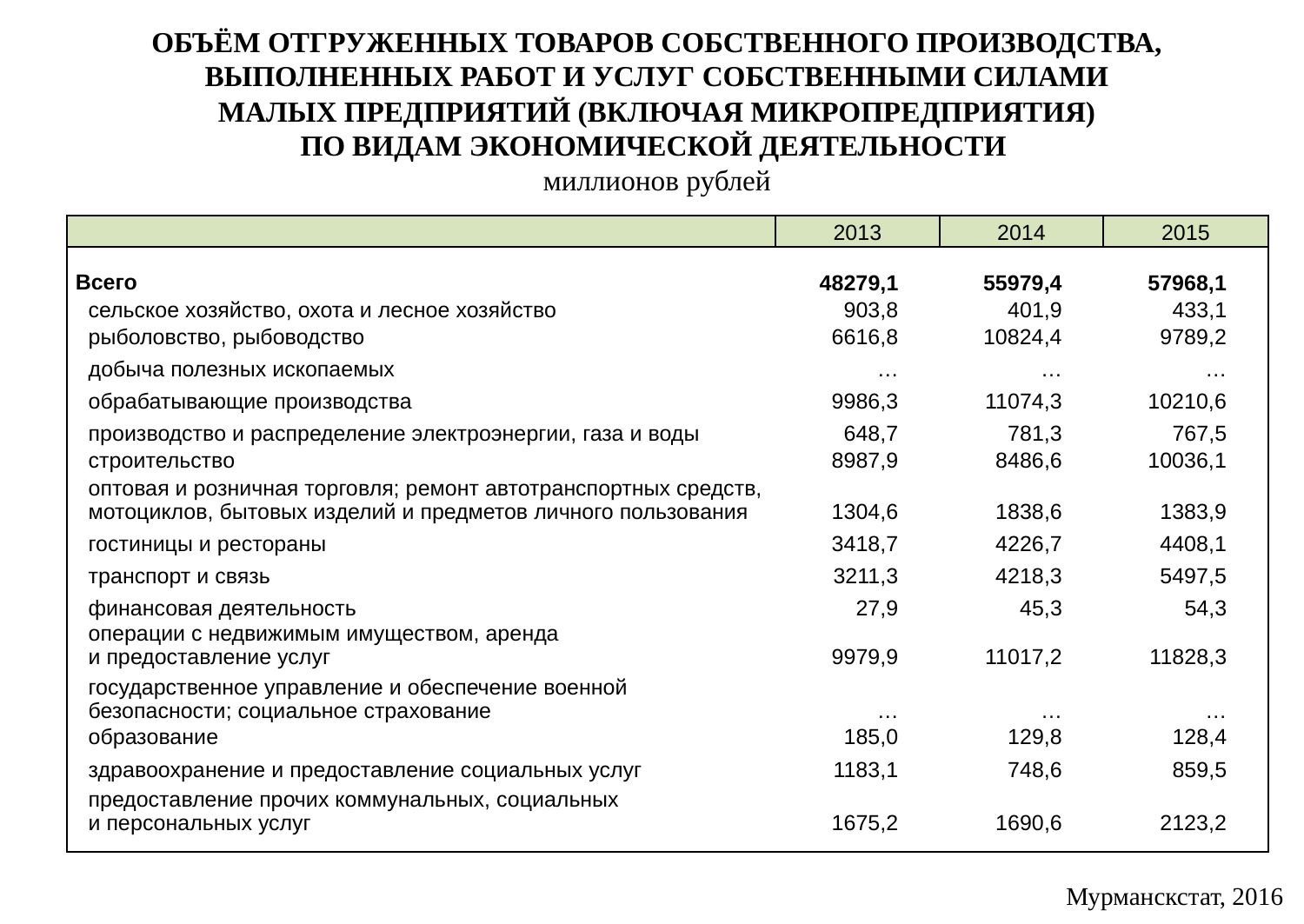

ОБЪЁМ ОТГРУЖЕННЫХ ТОВАРОВ СОБСТВЕННОГО ПРОИЗВОДСТВА, ВЫПОЛНЕННЫХ РАБОТ И УСЛУГ СОБСТВЕННЫМИ СИЛАМИ
 МАЛЫХ ПРЕДПРИЯТИЙ (ВКЛЮЧАЯ МИКРОПРЕДПРИЯТИЯ)
ПО ВИДАМ ЭКОНОМИЧЕСКОЙ ДЕЯТЕЛЬНОСТИ
миллионов рублей
|  | 2013 | 2014 | 2015 |
| --- | --- | --- | --- |
| Всего | 48279,1 | 55979,4 | 57968,1 |
| сельское хозяйство, охота и лесное хозяйство | 903,8 | 401,9 | 433,1 |
| рыболовство, рыбоводство | 6616,8 | 10824,4 | 9789,2 |
| добыча полезных ископаемых | … | … | … |
| обрабатывающие производства | 9986,3 | 11074,3 | 10210,6 |
| производство и распределение электроэнергии, газа и воды | 648,7 | 781,3 | 767,5 |
| строительство | 8987,9 | 8486,6 | 10036,1 |
| оптовая и розничная торговля; ремонт автотранспортных средств, мотоциклов, бытовых изделий и предметов личного пользования | 1304,6 | 1838,6 | 1383,9 |
| гостиницы и рестораны | 3418,7 | 4226,7 | 4408,1 |
| транспорт и связь | 3211,3 | 4218,3 | 5497,5 |
| финансовая деятельность | 27,9 | 45,3 | 54,3 |
| операции с недвижимым имуществом, аренда и предоставление услуг | 9979,9 | 11017,2 | 11828,3 |
| государственное управление и обеспечение военной безопасности; социальное страхование | … | … | … |
| образование | 185,0 | 129,8 | 128,4 |
| здравоохранение и предоставление социальных услуг | 1183,1 | 748,6 | 859,5 |
| предоставление прочих коммунальных, социальных и персональных услуг | 1675,2 | 1690,6 | 2123,2 |
|  |  |  |  |
Мурманскстат, 2016